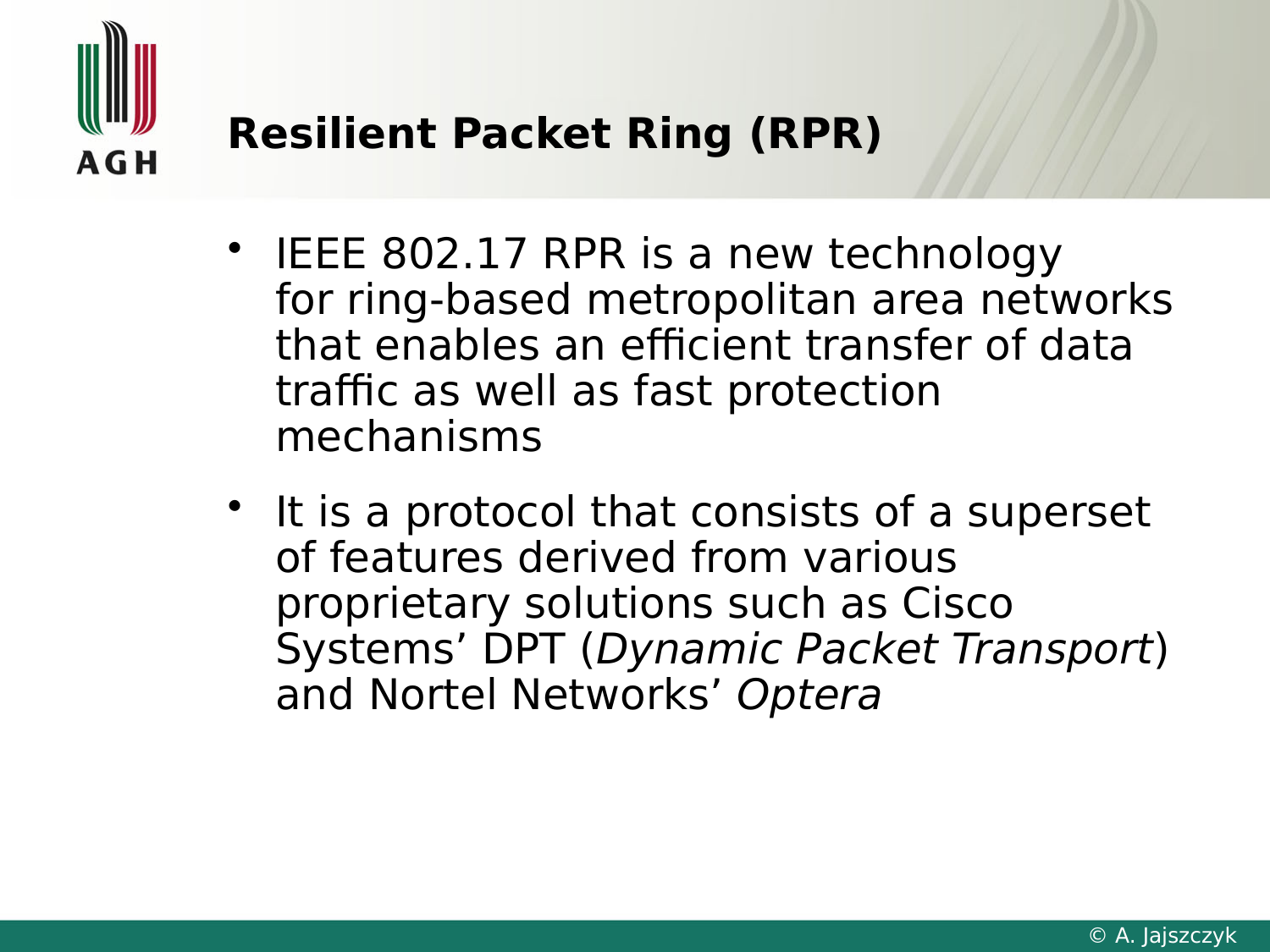

# Resilient Packet Ring (RPR)
IEEE 802.17 RPR is a new technology
for ring-based metropolitan area networks that enables an efficient transfer of data traffic as well as fast protection mechanisms
It is a protocol that consists of a superset of features derived from various proprietary solutions such as Cisco Systems’ DPT (Dynamic Packet Transport) and Nortel Networks’ Optera